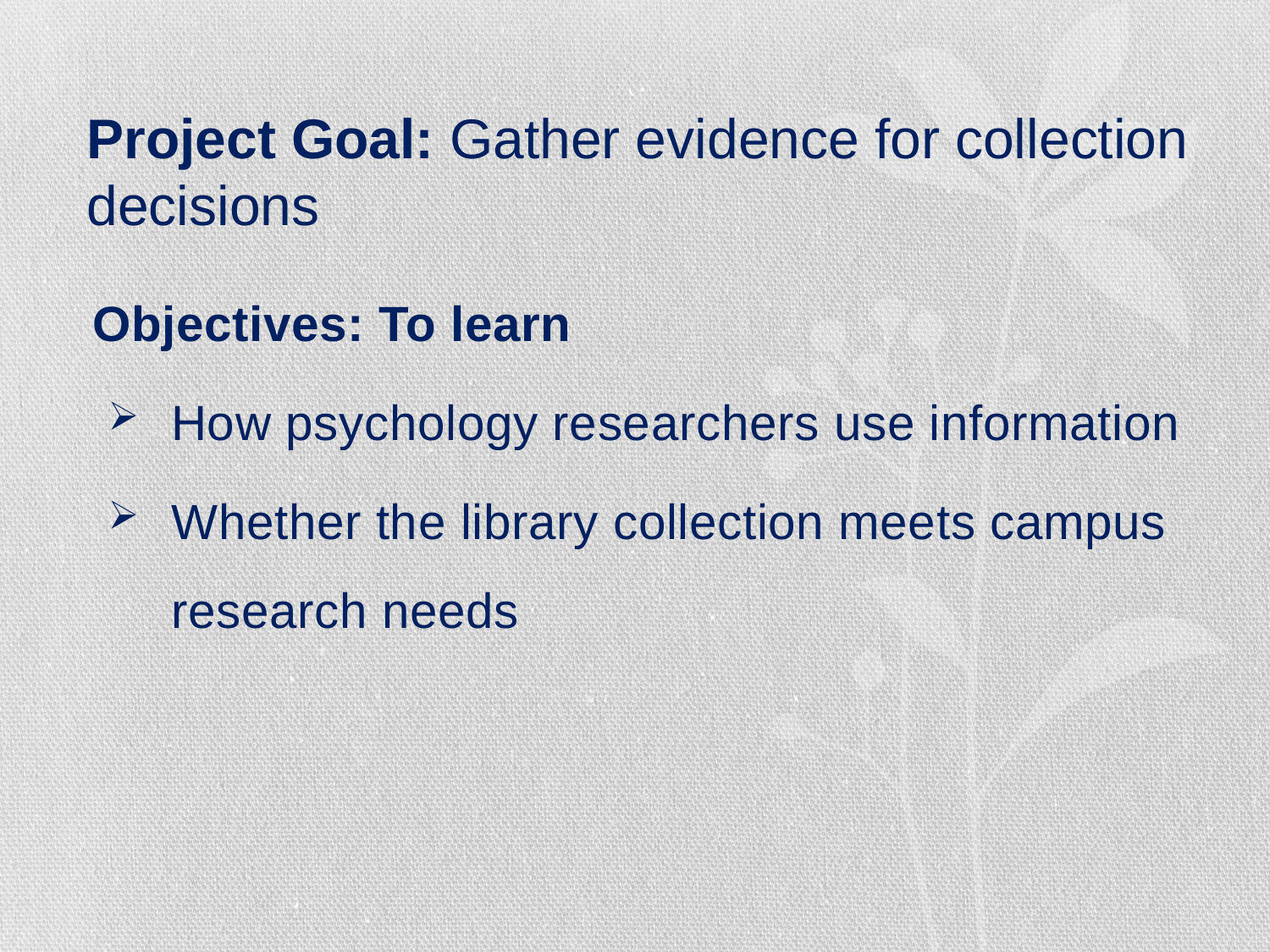

# Project Goal: Gather evidence for collection decisions
Objectives: To learn
How psychology researchers use information
Whether the library collection meets campus research needs